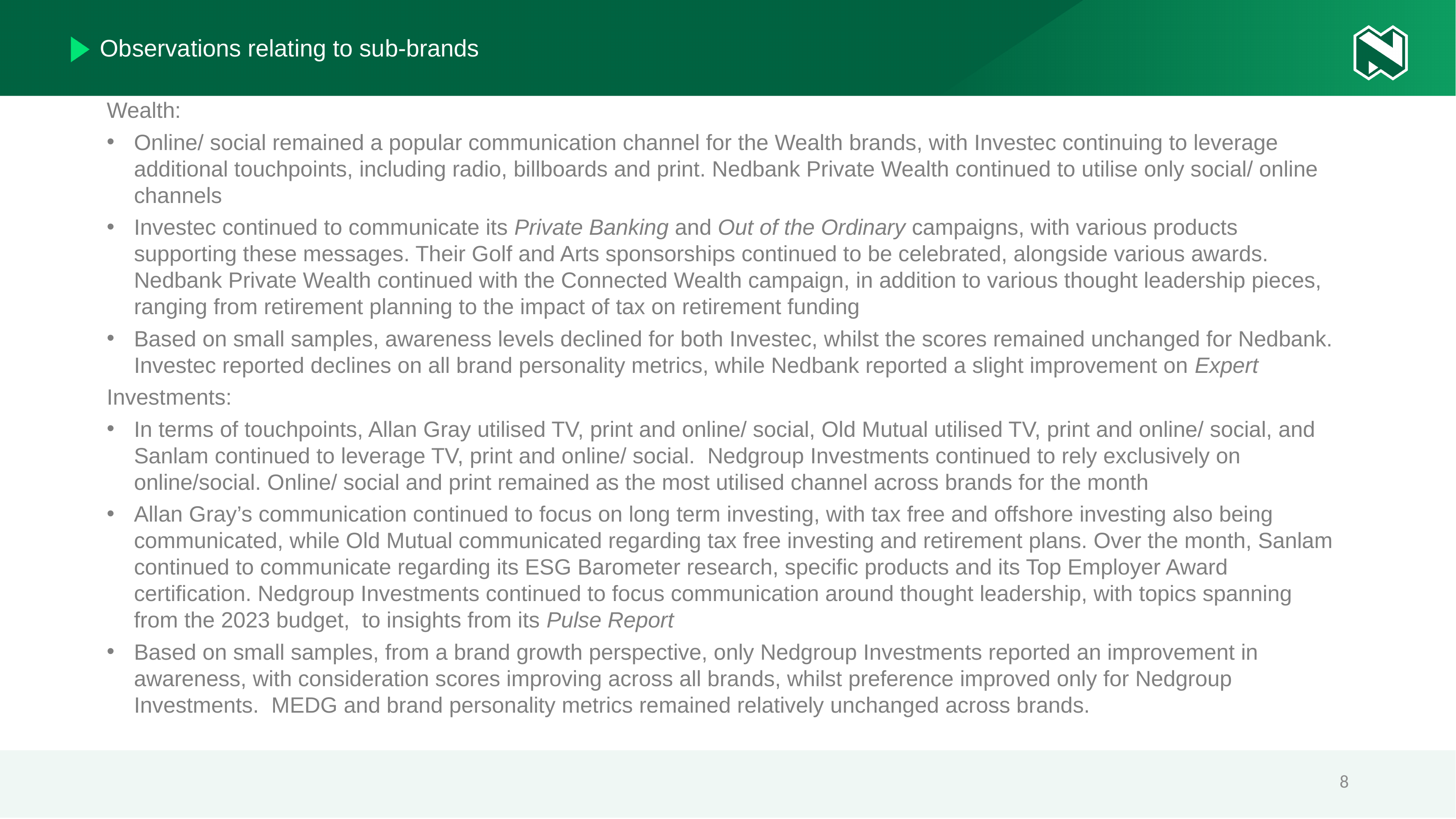

Observations relating to sub-brands
Wealth:
Online/ social remained a popular communication channel for the Wealth brands, with Investec continuing to leverage additional touchpoints, including radio, billboards and print. Nedbank Private Wealth continued to utilise only social/ online channels
Investec continued to communicate its Private Banking and Out of the Ordinary campaigns, with various products supporting these messages. Their Golf and Arts sponsorships continued to be celebrated, alongside various awards. Nedbank Private Wealth continued with the Connected Wealth campaign, in addition to various thought leadership pieces, ranging from retirement planning to the impact of tax on retirement funding
Based on small samples, awareness levels declined for both Investec, whilst the scores remained unchanged for Nedbank. Investec reported declines on all brand personality metrics, while Nedbank reported a slight improvement on Expert
Investments:
In terms of touchpoints, Allan Gray utilised TV, print and online/ social, Old Mutual utilised TV, print and online/ social, and Sanlam continued to leverage TV, print and online/ social.  Nedgroup Investments continued to rely exclusively on online/social. Online/ social and print remained as the most utilised channel across brands for the month
Allan Gray’s communication continued to focus on long term investing, with tax free and offshore investing also being communicated, while Old Mutual communicated regarding tax free investing and retirement plans. Over the month, Sanlam continued to communicate regarding its ESG Barometer research, specific products and its Top Employer Award certification. Nedgroup Investments continued to focus communication around thought leadership, with topics spanning from the 2023 budget,  to insights from its Pulse Report
Based on small samples, from a brand growth perspective, only Nedgroup Investments reported an improvement in awareness, with consideration scores improving across all brands, whilst preference improved only for Nedgroup Investments.  MEDG and brand personality metrics remained relatively unchanged across brands.

8